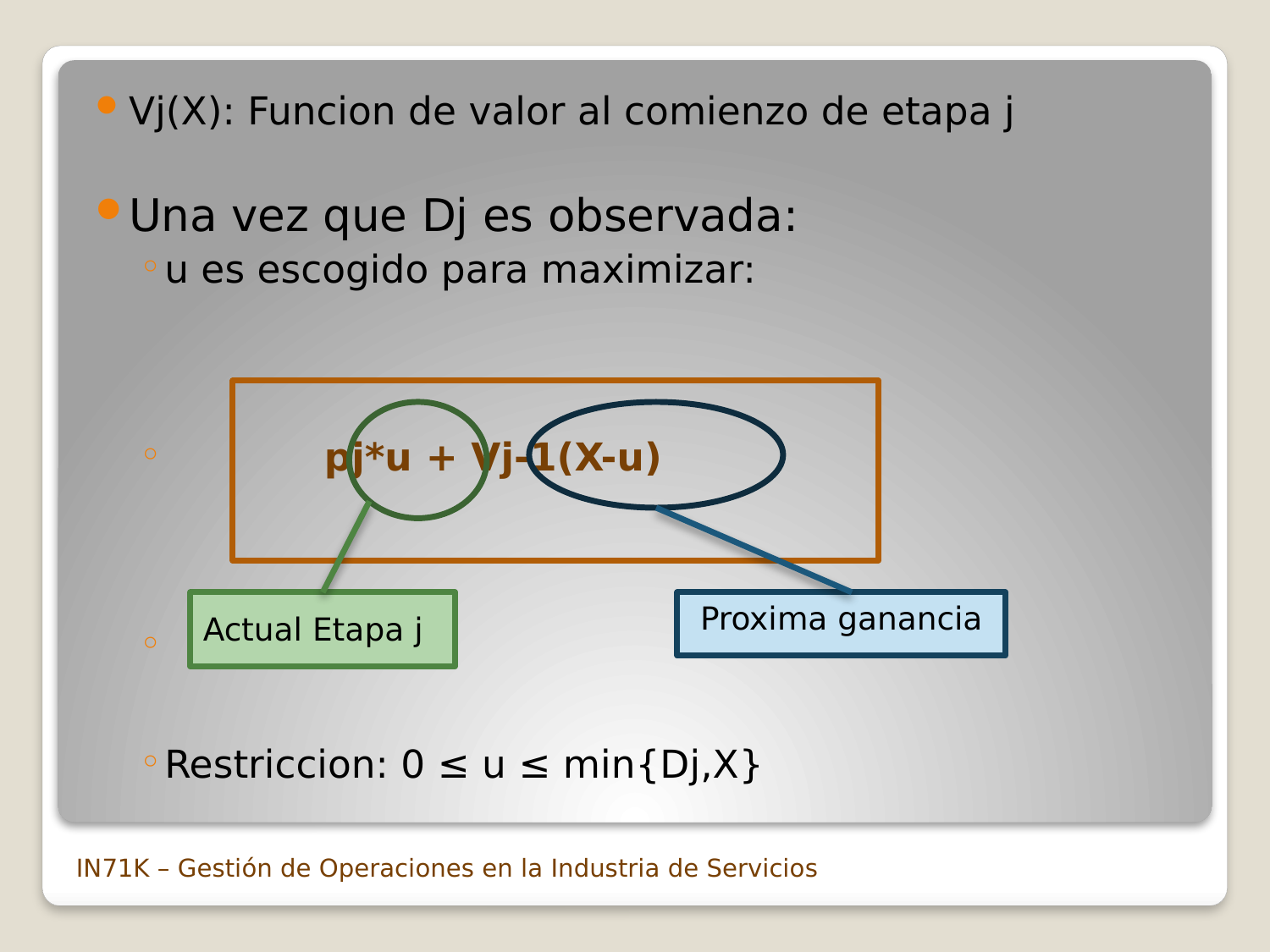

Vj(X): Funcion de valor al comienzo de etapa j

Una vez que Dj es observada:
u es escogido para maximizar:

             pj*u + Vj-1(X-u)

Restriccion: 0 ≤ u ≤ min{Dj,X}

Proxima ganancia
Actual Etapa j
IN71K – Gestión de Operaciones en la Industria de Servicios